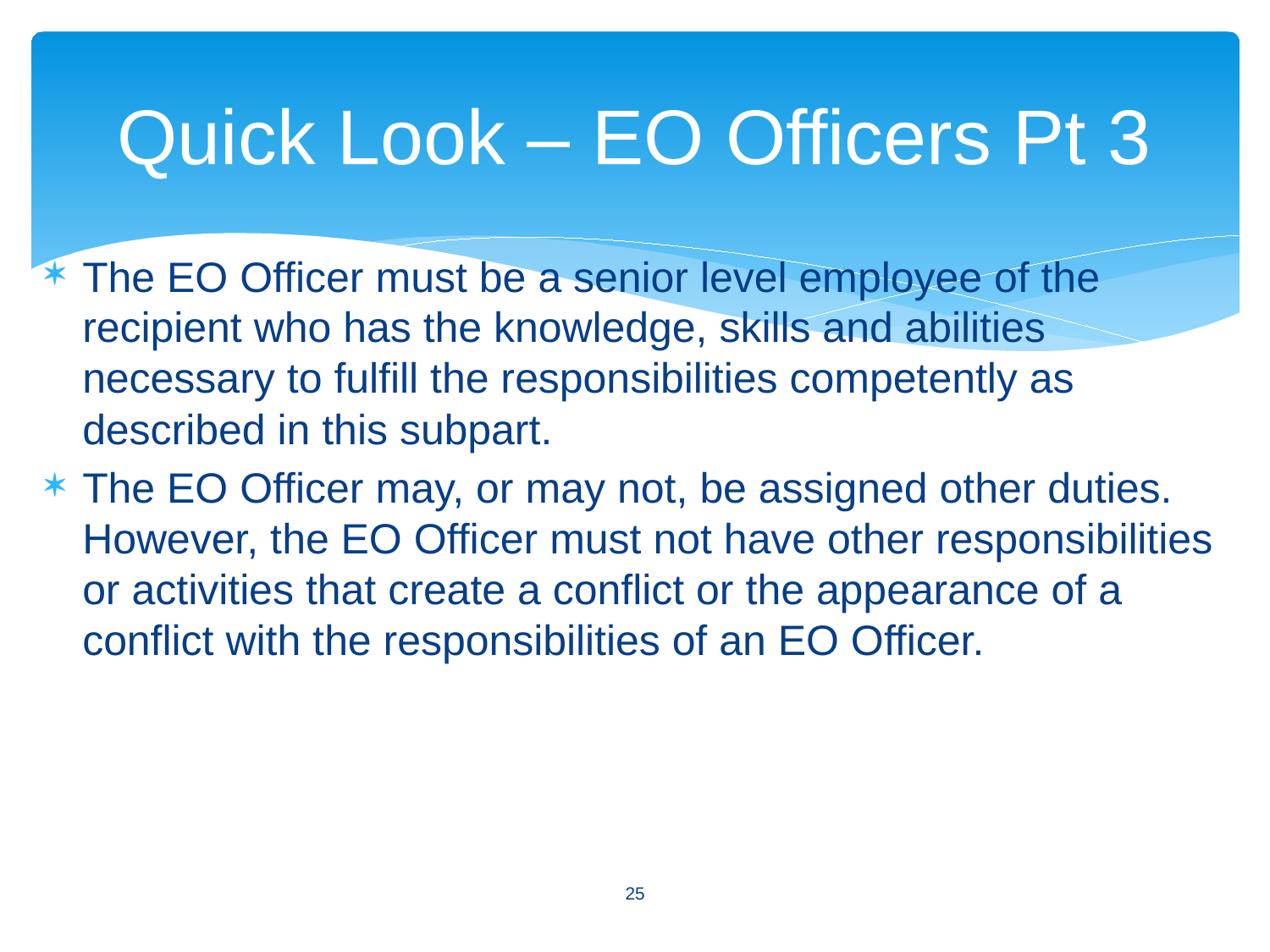

# Quick Look – EO Officers Pt 3
The EO Officer must be a senior level employee of the recipient who has the knowledge, skills and abilities necessary to fulfill the responsibilities competently as described in this subpart.
The EO Officer may, or may not, be assigned other duties. However, the EO Officer must not have other responsibilities or activities that create a conflict or the appearance of a conflict with the responsibilities of an EO Officer.
25